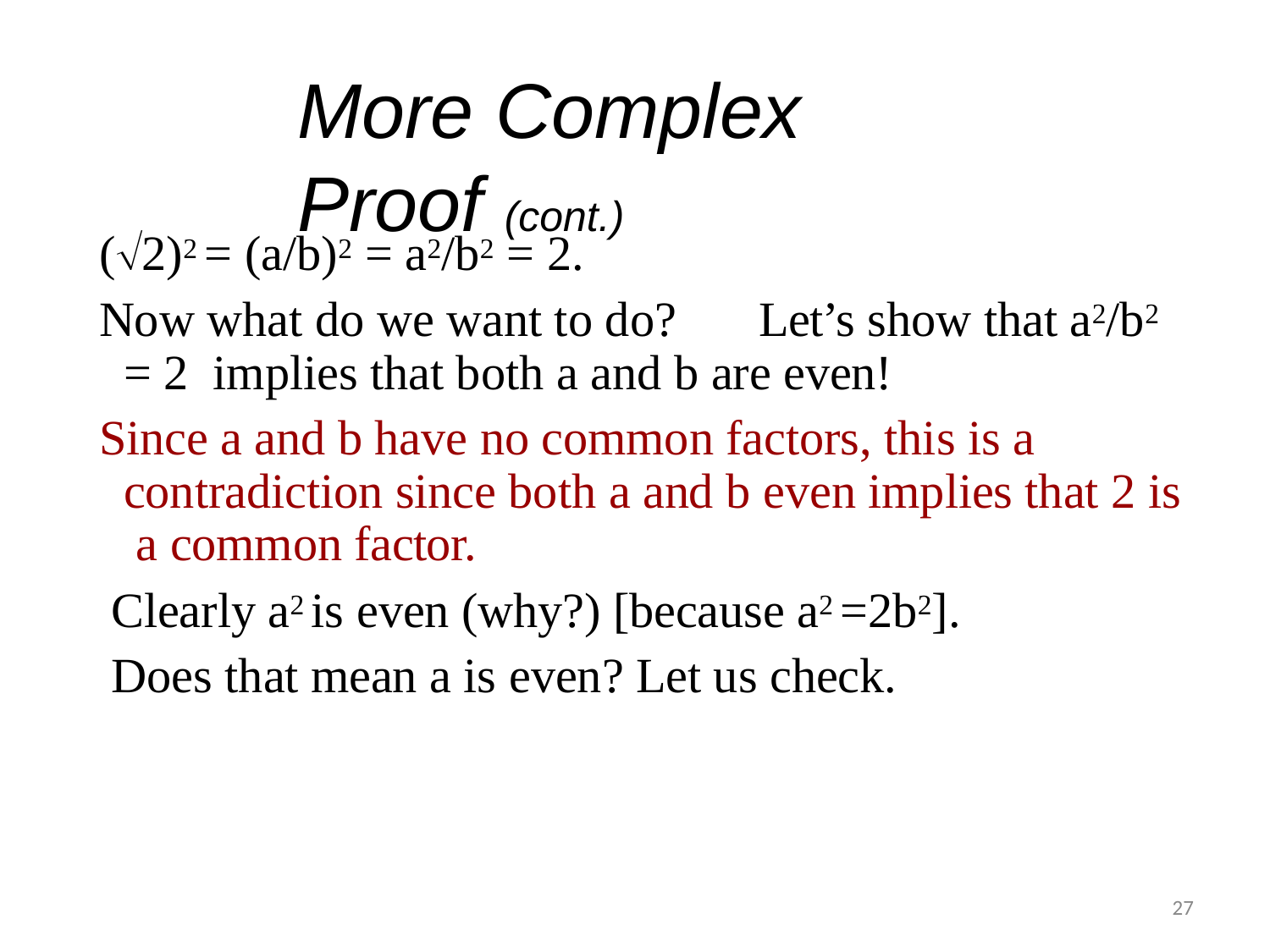

# More Complex Proof (cont.)
(√2)2 = (a/b)2 = a2/b2 = 2.
Now what do we want to do?	Let’s show that a2/b2 = 2  implies that both a and b are even!
Since a and b have no common factors, this is a  contradiction since both a and b even implies that 2 is  a common factor.
Clearly a2 is even (why?) [because a2 =2b2].  Does that mean a is even? Let us check.
27